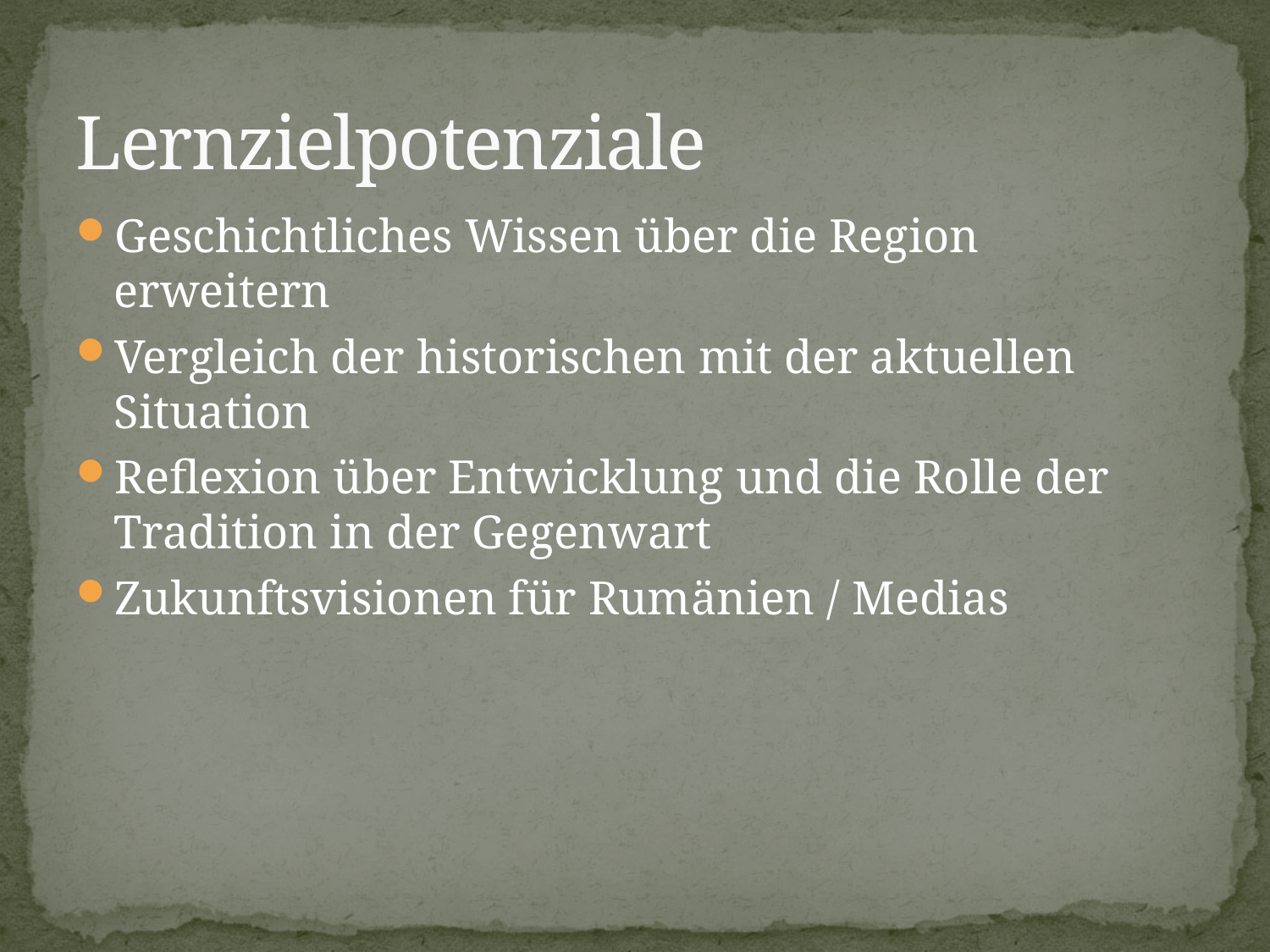

# Lernzielpotenziale
Geschichtliches Wissen über die Region erweitern
Vergleich der historischen mit der aktuellen Situation
Reflexion über Entwicklung und die Rolle der Tradition in der Gegenwart
Zukunftsvisionen für Rumänien / Medias